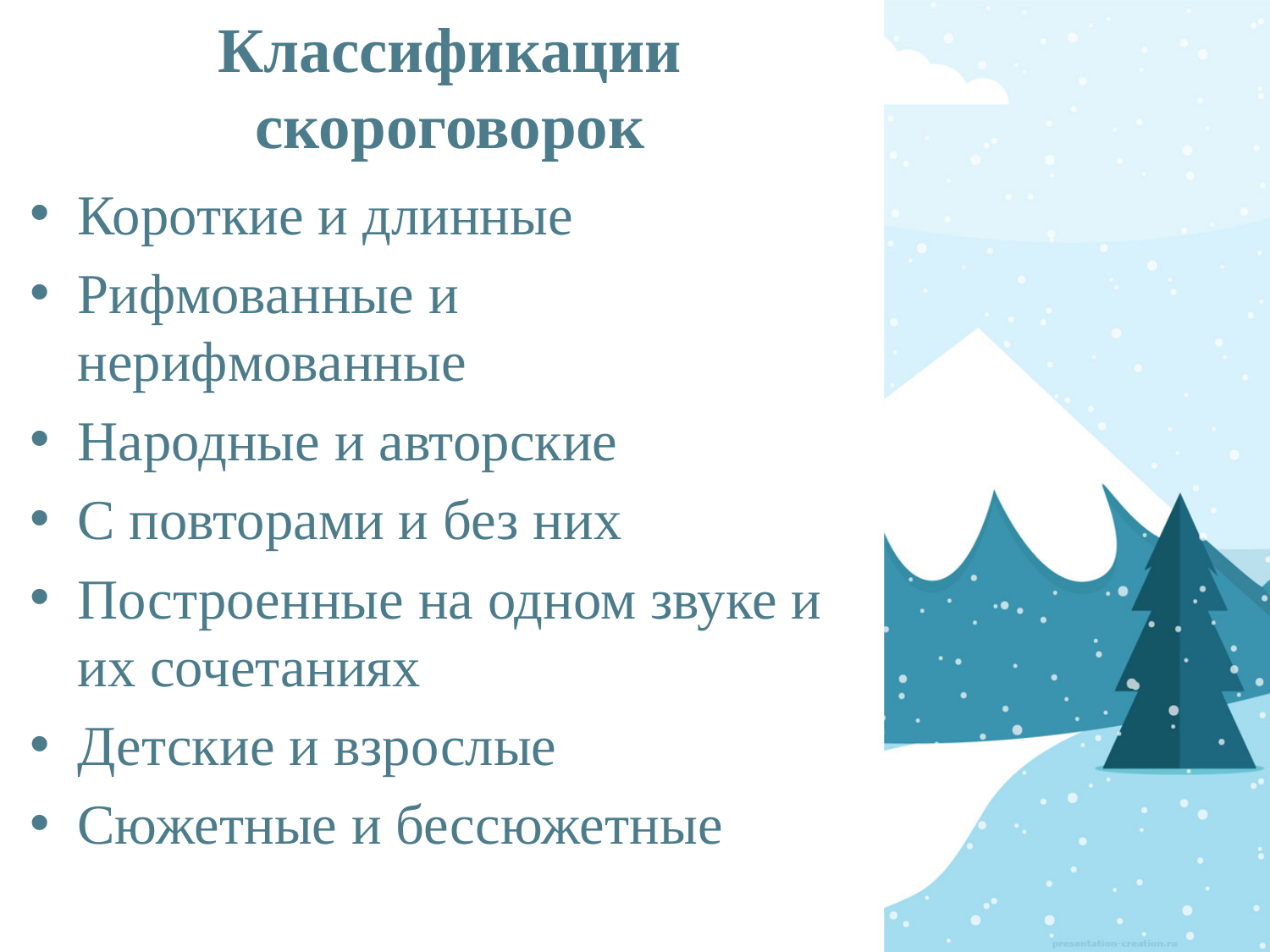

# Классификации скороговорок
Короткие и длинные
Рифмованные и нерифмованные
Народные и авторские
С повторами и без них
Построенные на одном звуке и их сочетаниях
Детские и взрослые
Сюжетные и бессюжетные